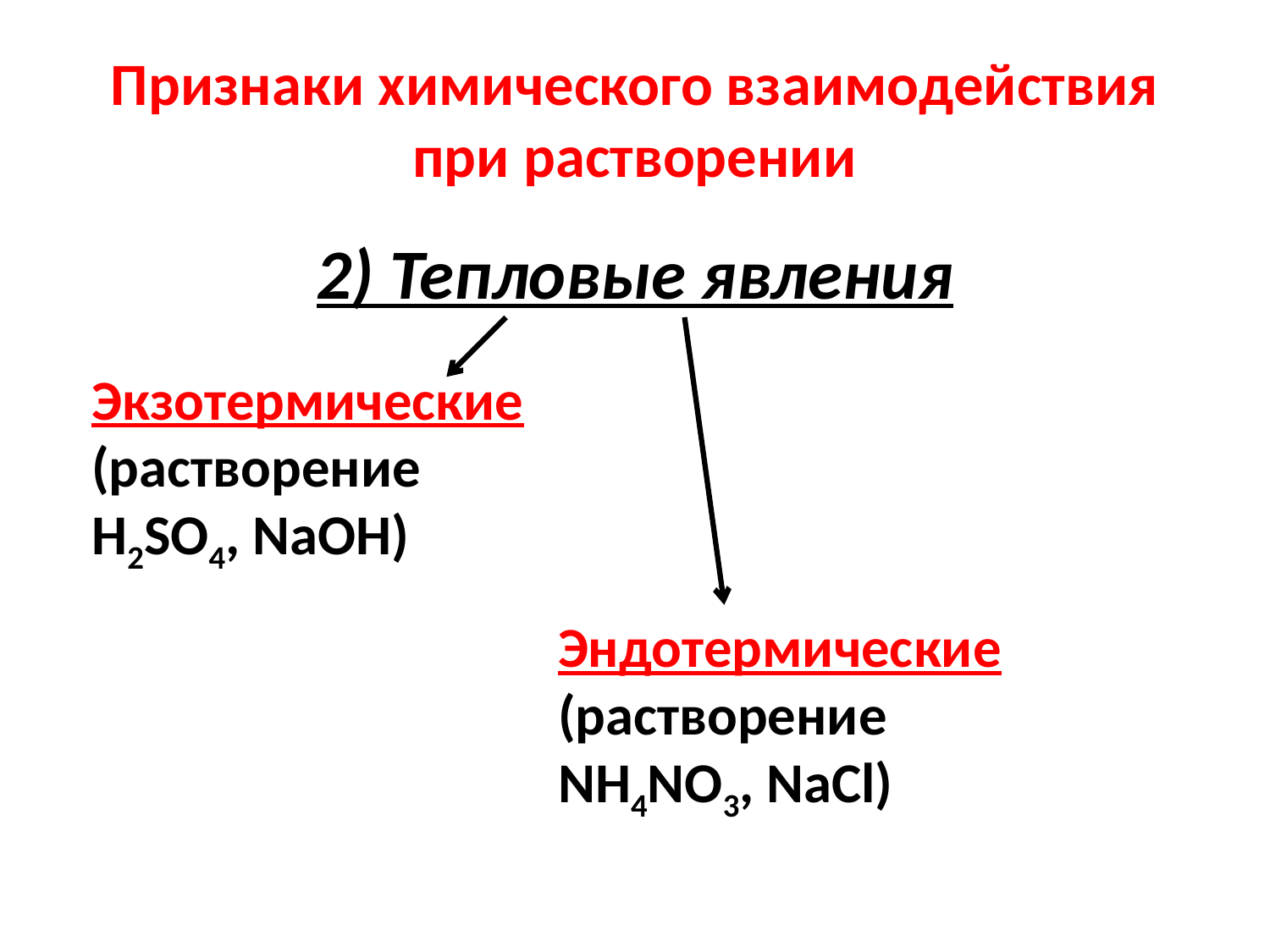

# Признаки химического взаимодействия при растворении
2) Тепловые явления

Экзотермические (растворение  H2SO4, NaOH)
Эндотермические (растворение NH4NO3, NaCl)